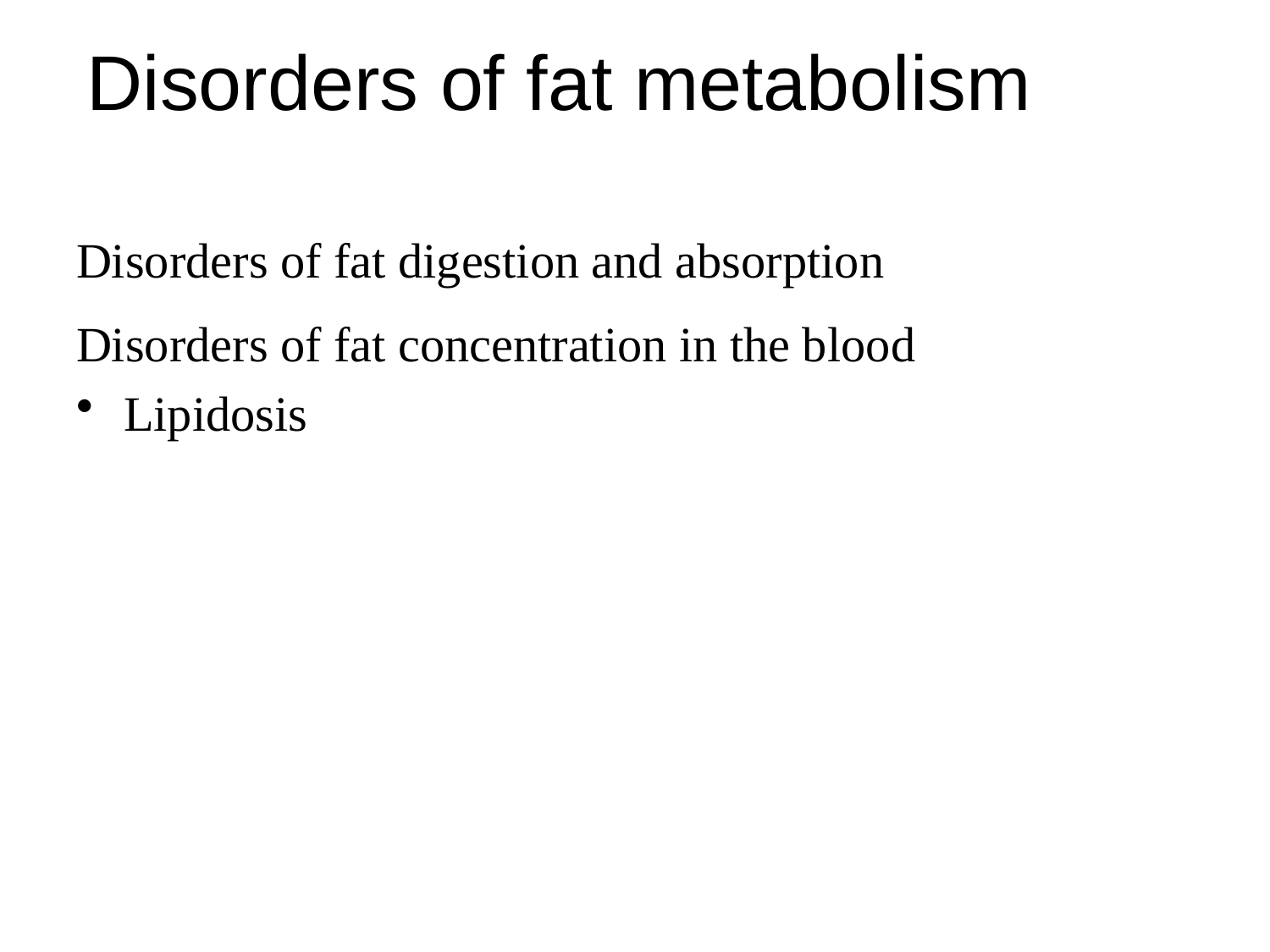

# Disorders of fat metabolism

Disorders of fat digestion and absorption
Disorders of fat concentration in the blood
Lipidosis